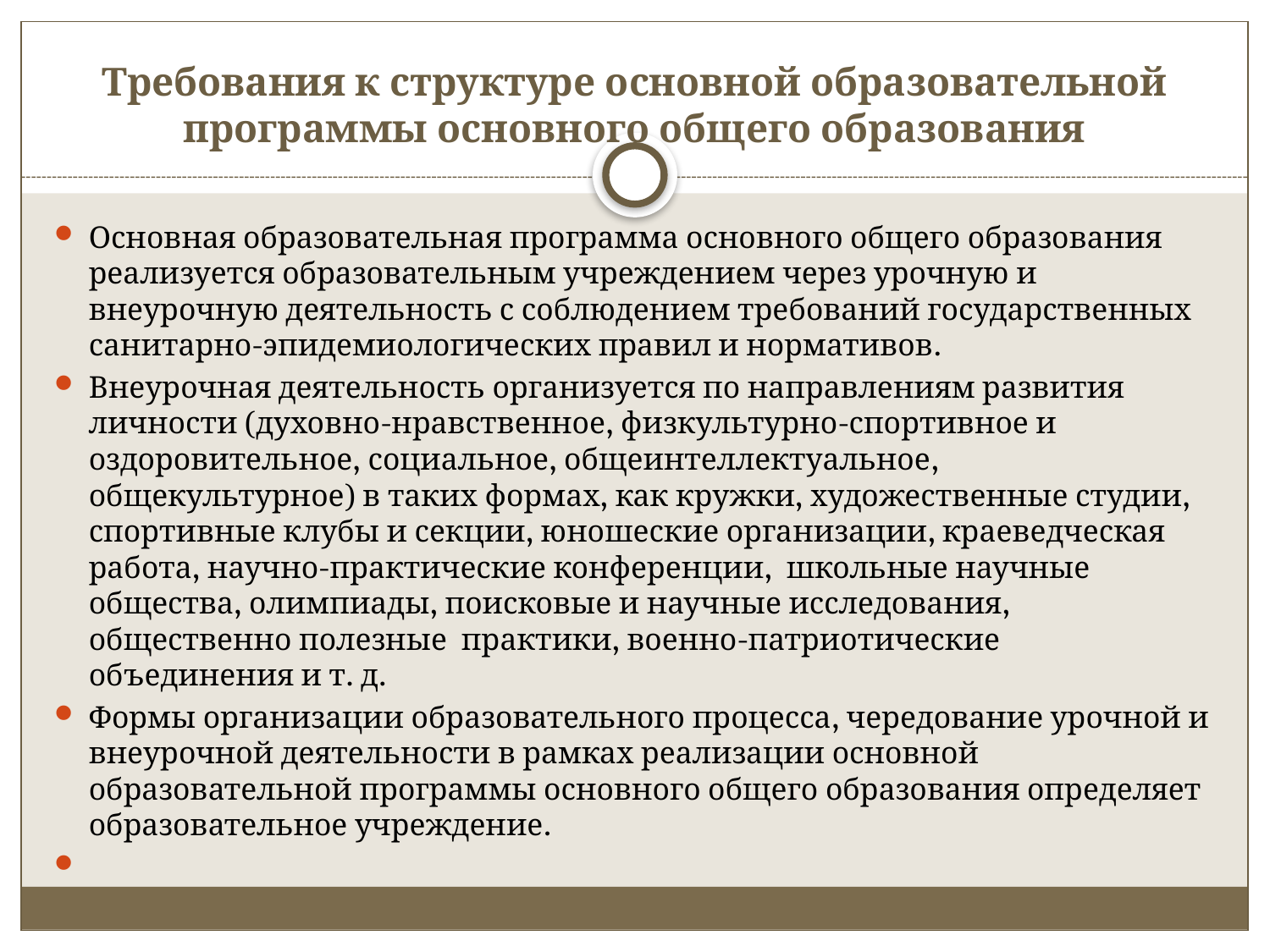

# Требования к структуре основной образовательной программы основного общего образования
Основная образовательная программа основного общего образования реализуется образовательным учреждением через урочную и внеурочную деятельность с соблюдением требований государственных санитарно-эпидемиологических правил и нормативов.
Внеурочная деятельность организуется по направлениям развития личности (духовно-нравственное, физкультурно-спортивное и оздоровительное, социальное, общеинтеллектуальное, общекультурное) в таких формах, как кружки, художественные студии, спортивные клубы и секции, юношеские организации, краеведческая работа, научно-практические конференции,  школьные научные общества, олимпиады, поисковые и научные исследования, общественно полезные  практики, военно-патриотические объединения и т. д.
Формы организации образовательного процесса, чередование урочной и внеурочной деятельности в рамках реализации основной образовательной программы основного общего образования определяет образовательное учреждение.